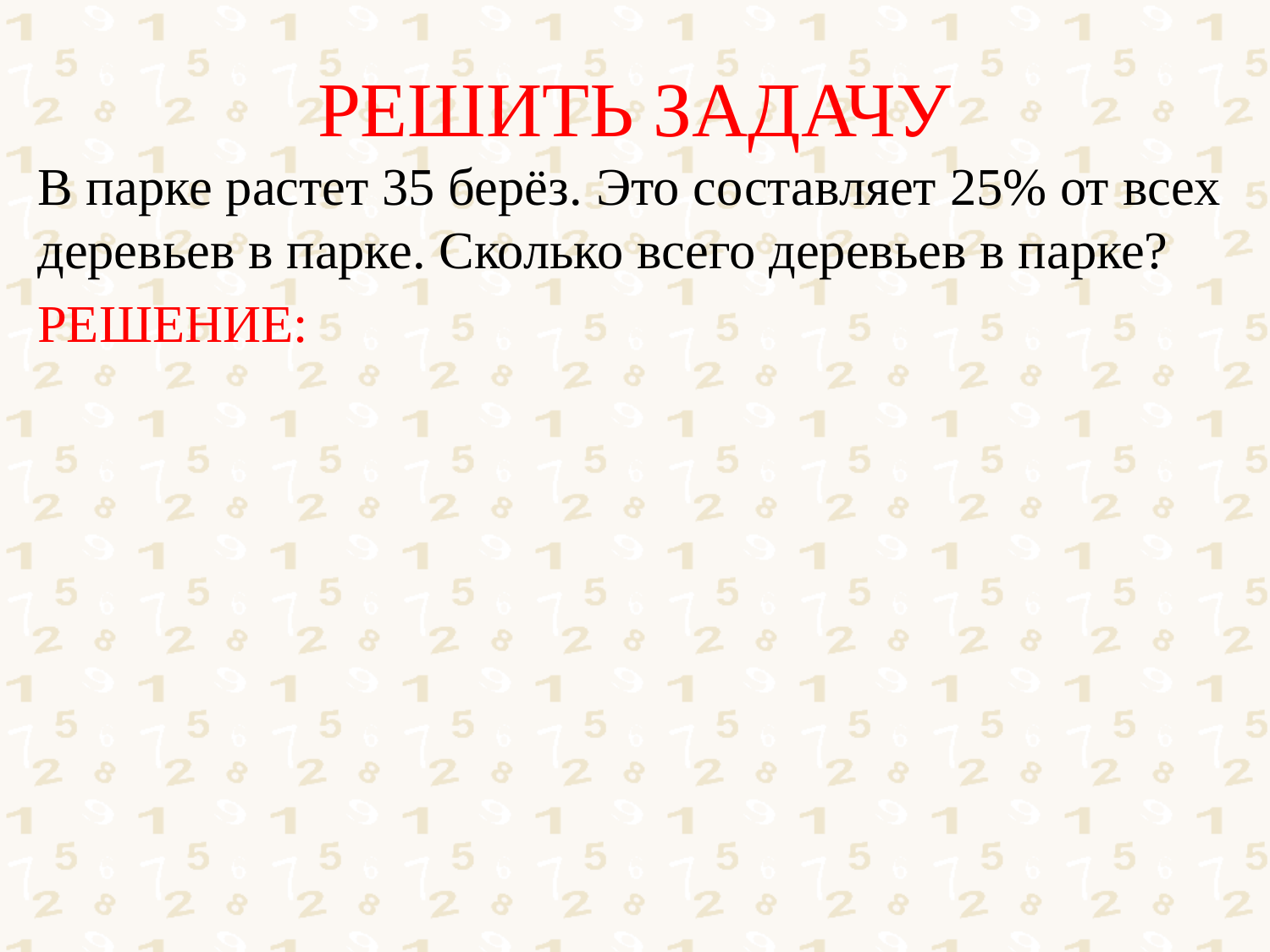

# РЕШИТЬ ЗАДАЧУ
В парке растет 35 берёз. Это составляет 25% от всех деревьев в парке. Сколько всего деревьев в парке?
РЕШЕНИЕ: